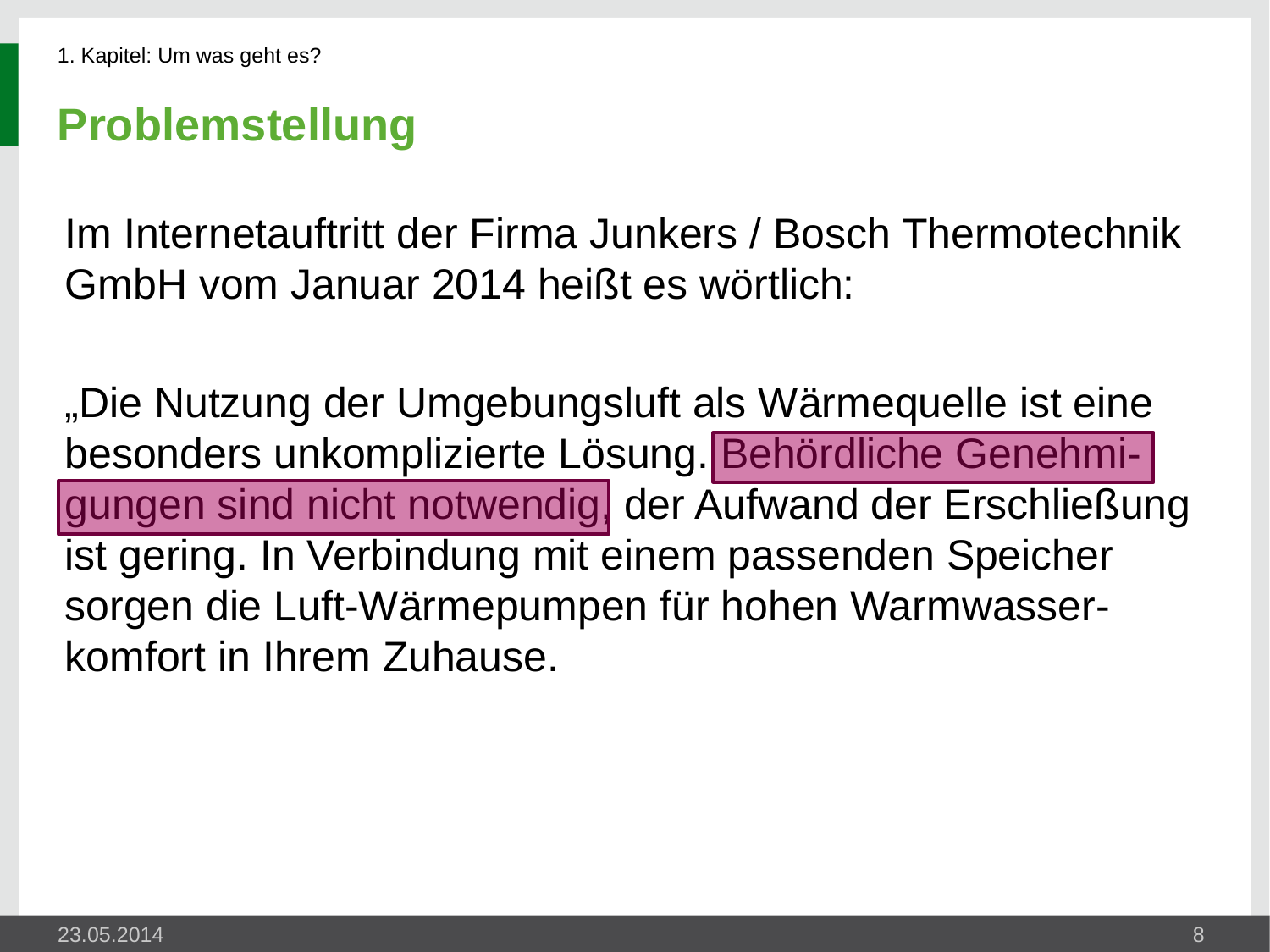

1. Kapitel: Um was geht es?

# Problemstellung
Im Internetauftritt der Firma Junkers / Bosch Thermotechnik GmbH vom Januar 2014 heißt es wörtlich:

„Die Nutzung der Umgebungsluft als Wärmequelle ist eine besonders unkomplizierte Lösung. Behördliche Genehmi-gungen sind nicht notwendig, der Aufwand der Erschließung ist gering. In Verbindung mit einem passenden Speicher sorgen die Luft-Wärmepumpen für hohen Warmwasser-komfort in Ihrem Zuhause.

23.05.2014
8